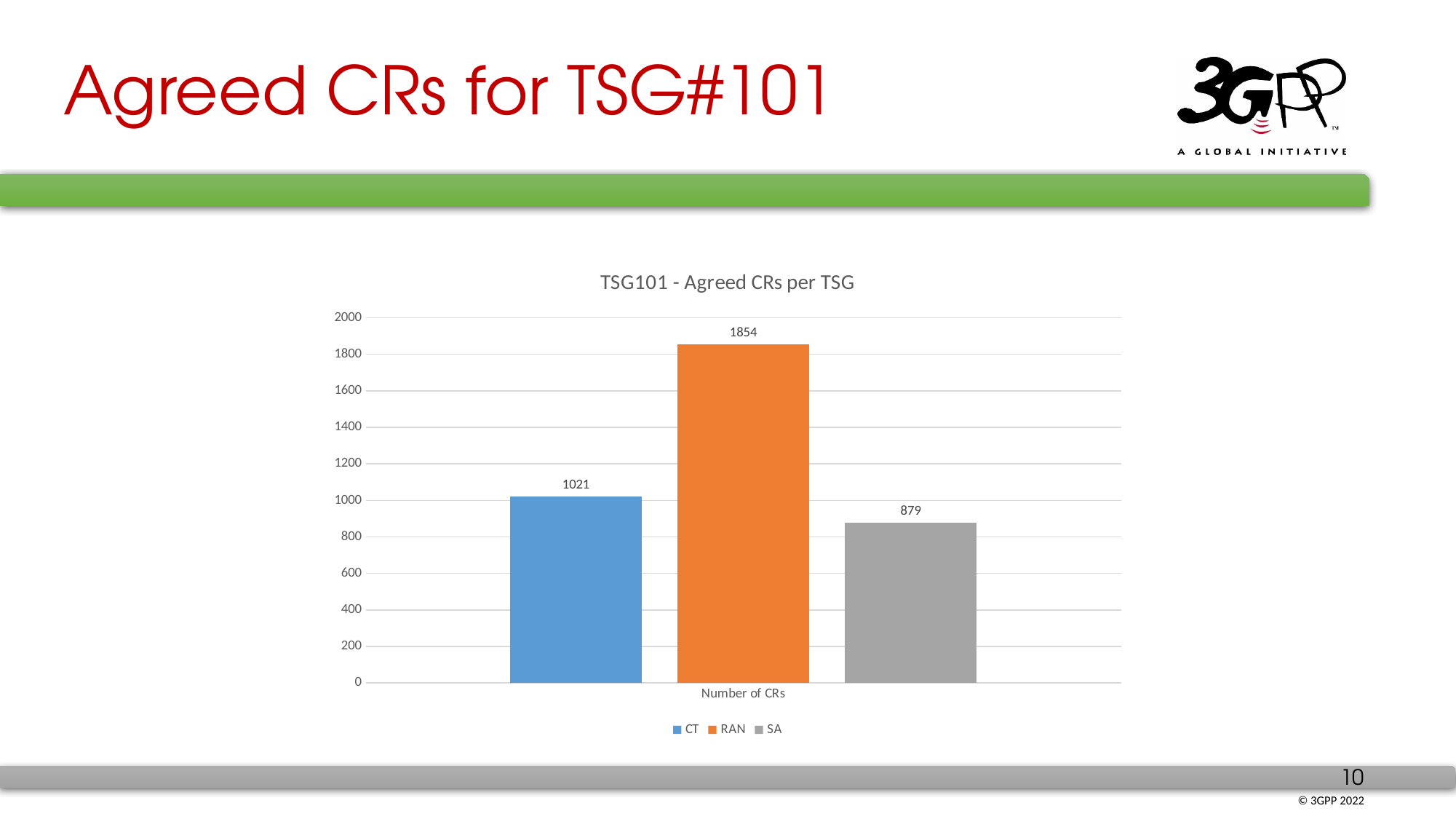

# Agreed CRs for TSG#101

### Chart: TSG101 - Agreed CRs per TSG

| Category | CT | RAN | SA |
|---|---|---|---|
| Number of CRs | 1021.0 | 1854.0 | 879.0 |